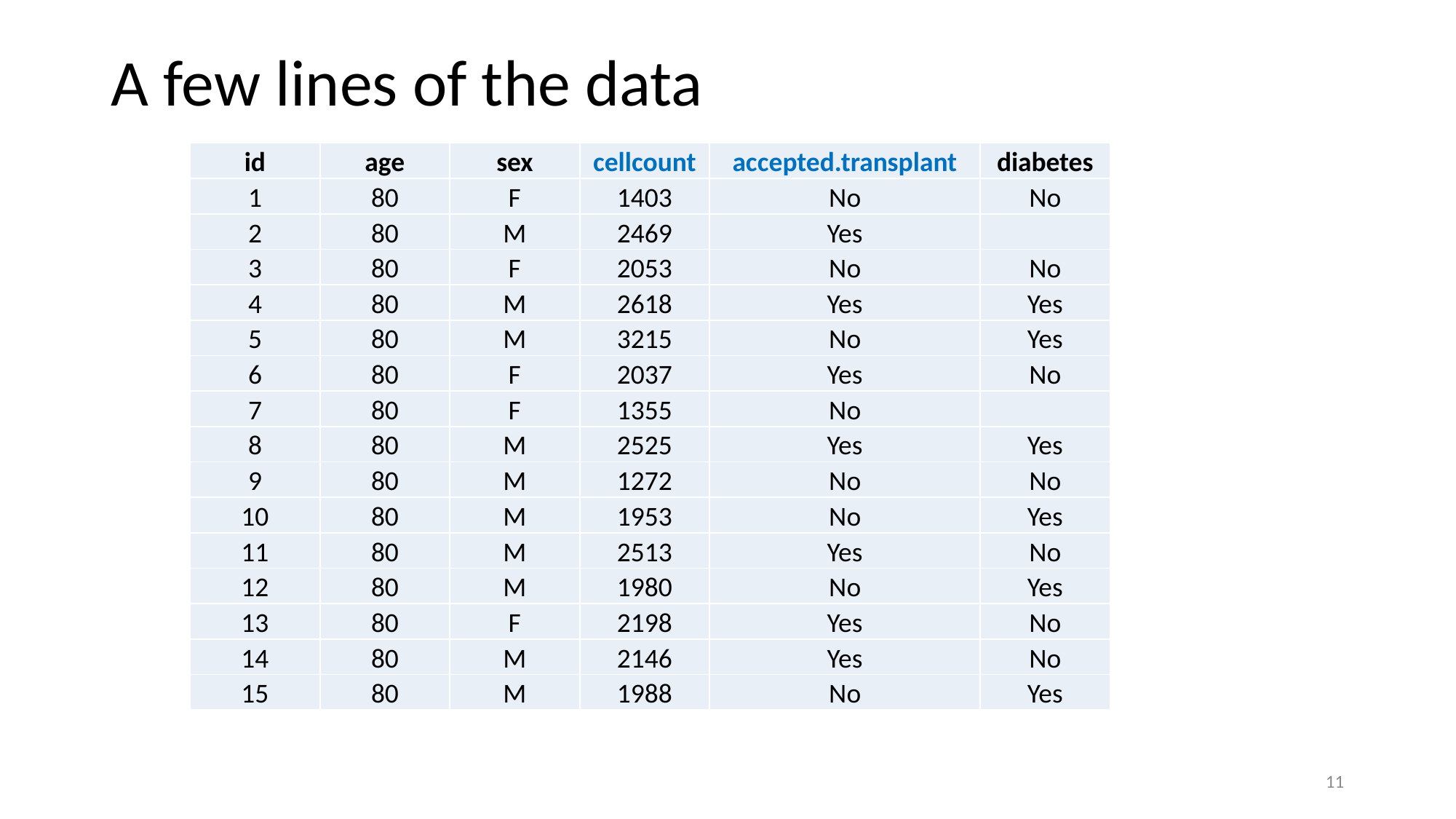

# A few lines of the data
| id | age | sex | cellcount | accepted.transplant | diabetes |
| --- | --- | --- | --- | --- | --- |
| 1 | 80 | F | 1403 | No | No |
| 2 | 80 | M | 2469 | Yes |  |
| 3 | 80 | F | 2053 | No | No |
| 4 | 80 | M | 2618 | Yes | Yes |
| 5 | 80 | M | 3215 | No | Yes |
| 6 | 80 | F | 2037 | Yes | No |
| 7 | 80 | F | 1355 | No |  |
| 8 | 80 | M | 2525 | Yes | Yes |
| 9 | 80 | M | 1272 | No | No |
| 10 | 80 | M | 1953 | No | Yes |
| 11 | 80 | M | 2513 | Yes | No |
| 12 | 80 | M | 1980 | No | Yes |
| 13 | 80 | F | 2198 | Yes | No |
| 14 | 80 | M | 2146 | Yes | No |
| 15 | 80 | M | 1988 | No | Yes |
11